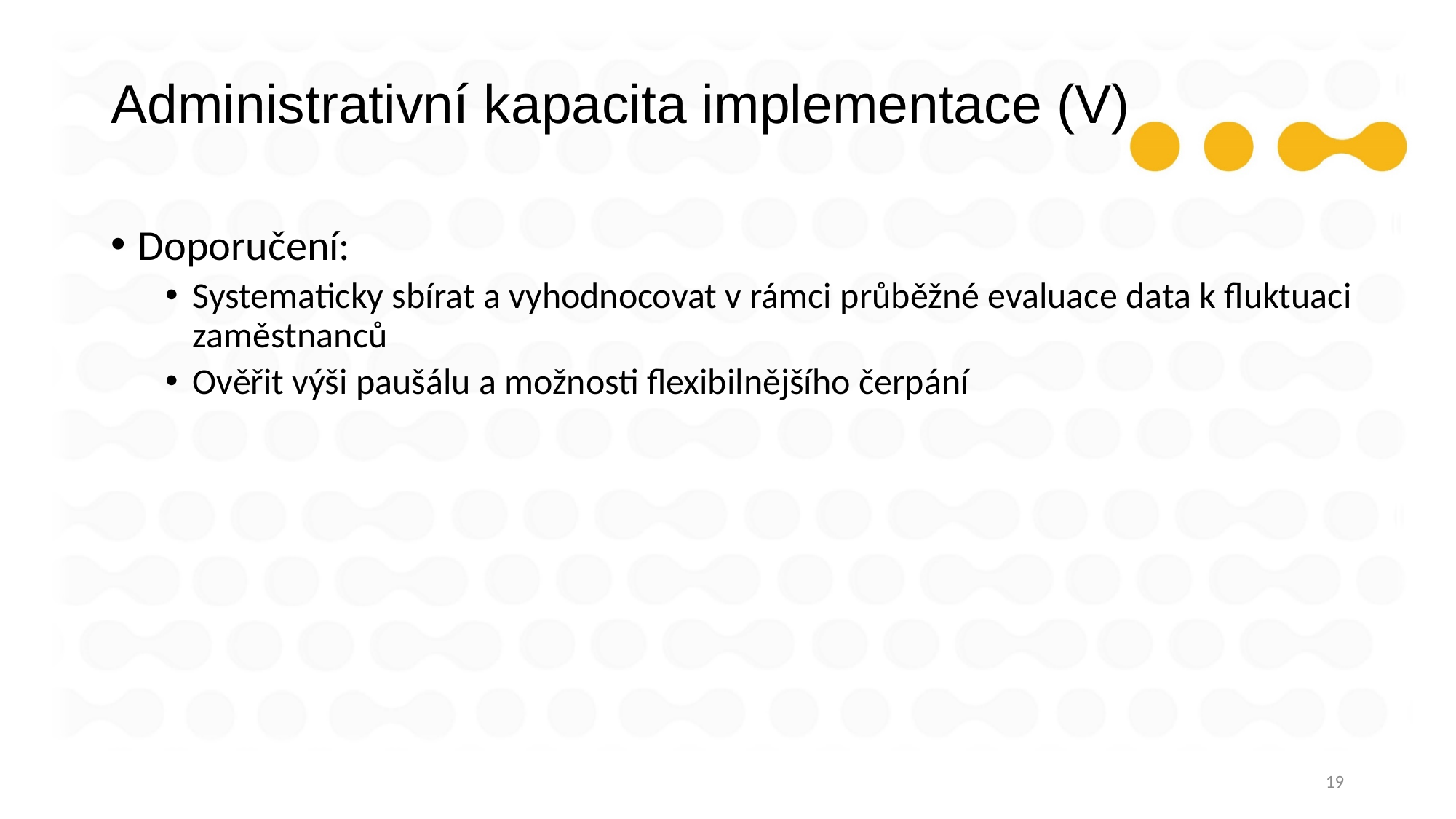

# Administrativní kapacita implementace (V)
Doporučení:
Systematicky sbírat a vyhodnocovat v rámci průběžné evaluace data k fluktuaci zaměstnanců
Ověřit výši paušálu a možnosti flexibilnějšího čerpání

19